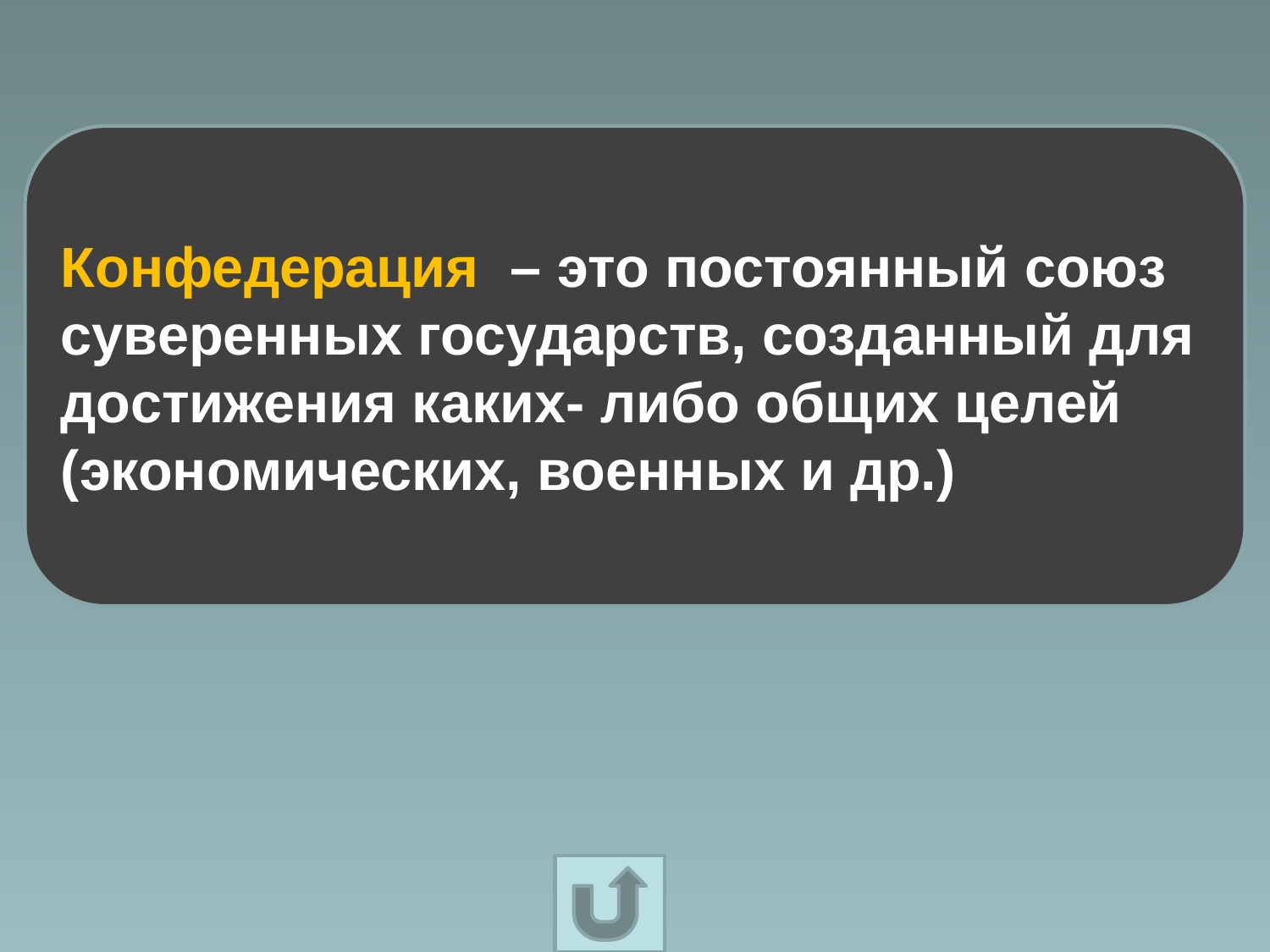

Конфедерация  – это постоянный союз суверенных государств, созданный для достижения каких- либо общих целей (экономических, военных и др.)